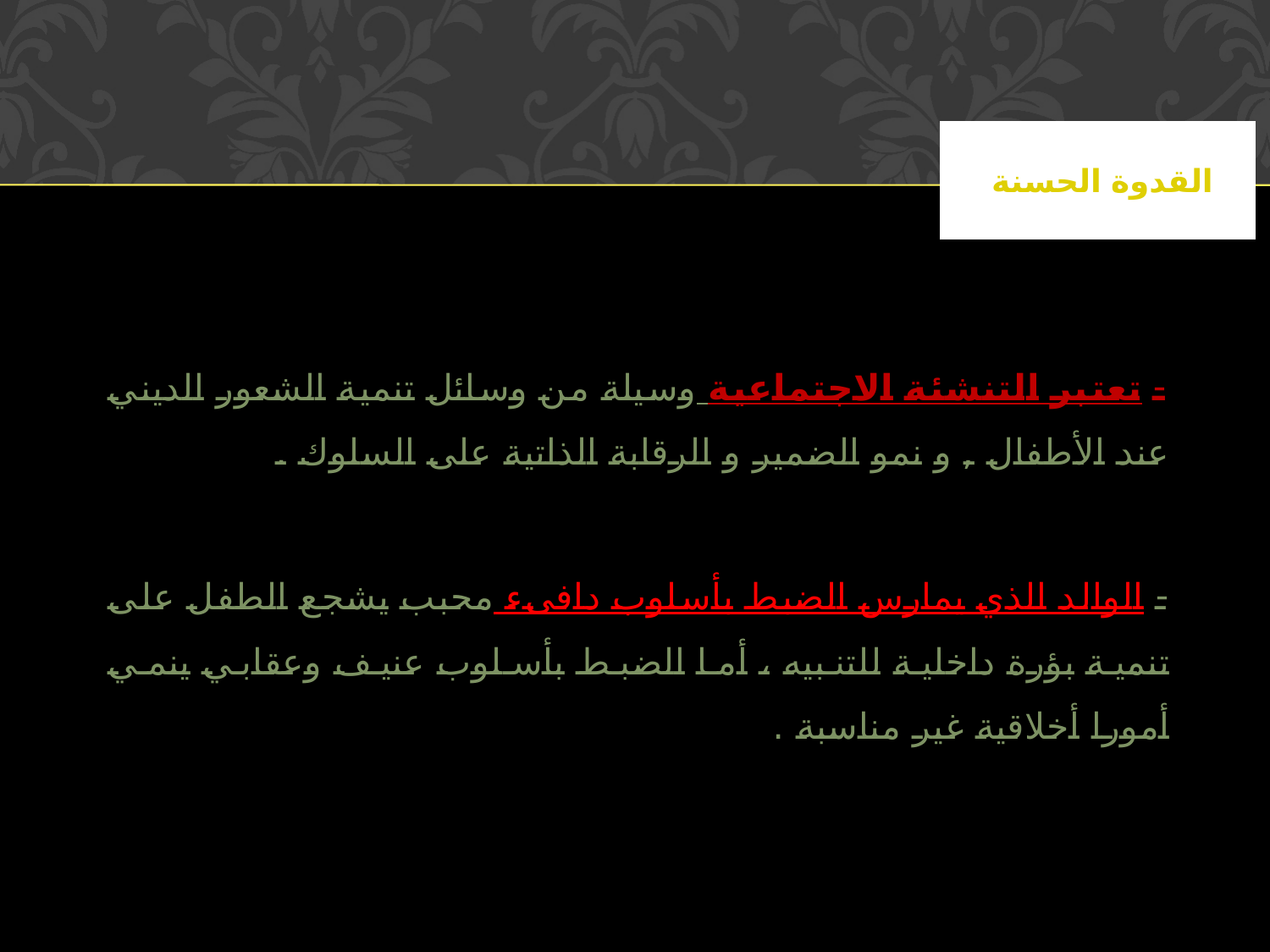

# القدوة الحسنة

- تعتبر التنشئة الاجتماعية وسيلة من وسائل تنمية الشعور الديني عند الأطفال , و نمو الضمير و الرقابة الذاتية على السلوك .

- الوالد الذي يمارس الضبط بأسلوب دافىء محبب يشجع الطفل على تنمية بؤرة داخلية للتنبيه ، أما الضبط بأسلوب عنيف وعقابي ينمي أمورا أخلاقية غير مناسبة .